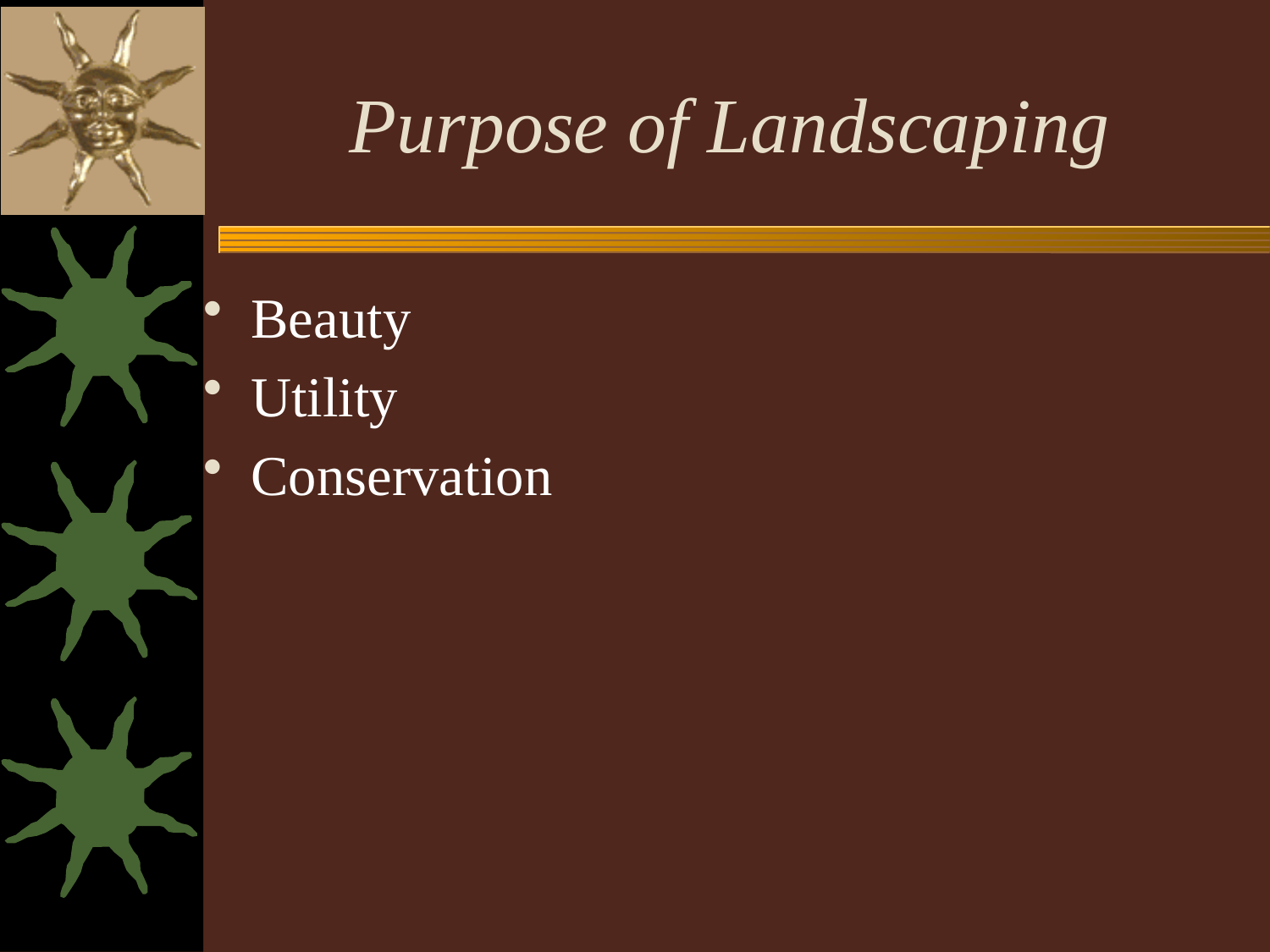

# Purpose of Landscaping
Beauty
Utility
Conservation